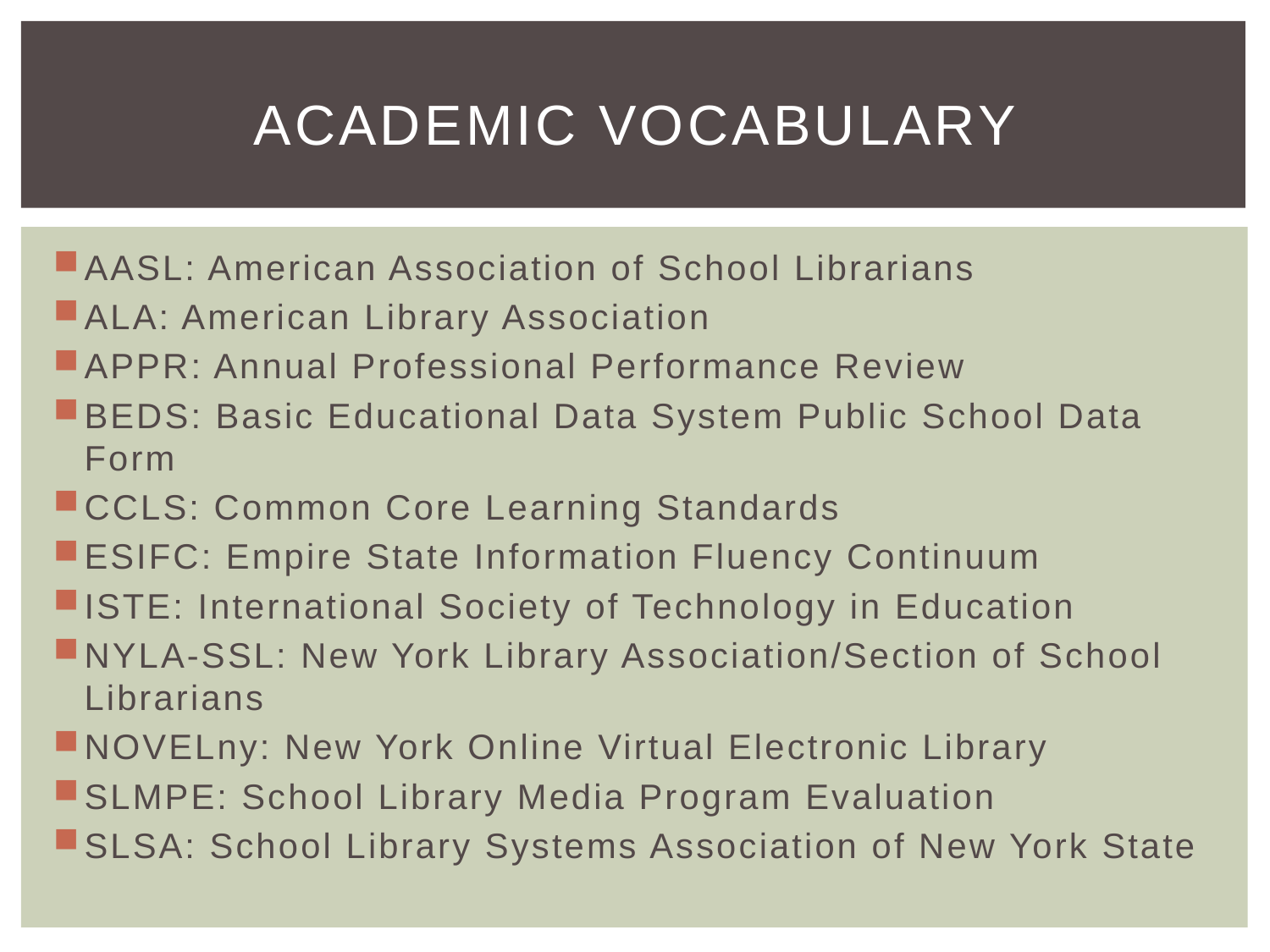

# Academic Vocabulary
AASL: American Association of School Librarians
ALA: American Library Association
APPR: Annual Professional Performance Review
BEDS: Basic Educational Data System Public School Data Form
CCLS: Common Core Learning Standards
ESIFC: Empire State Information Fluency Continuum
ISTE: International Society of Technology in Education
NYLA-SSL: New York Library Association/Section of School Librarians
NOVELny: New York Online Virtual Electronic Library
SLMPE: School Library Media Program Evaluation
SLSA: School Library Systems Association of New York State